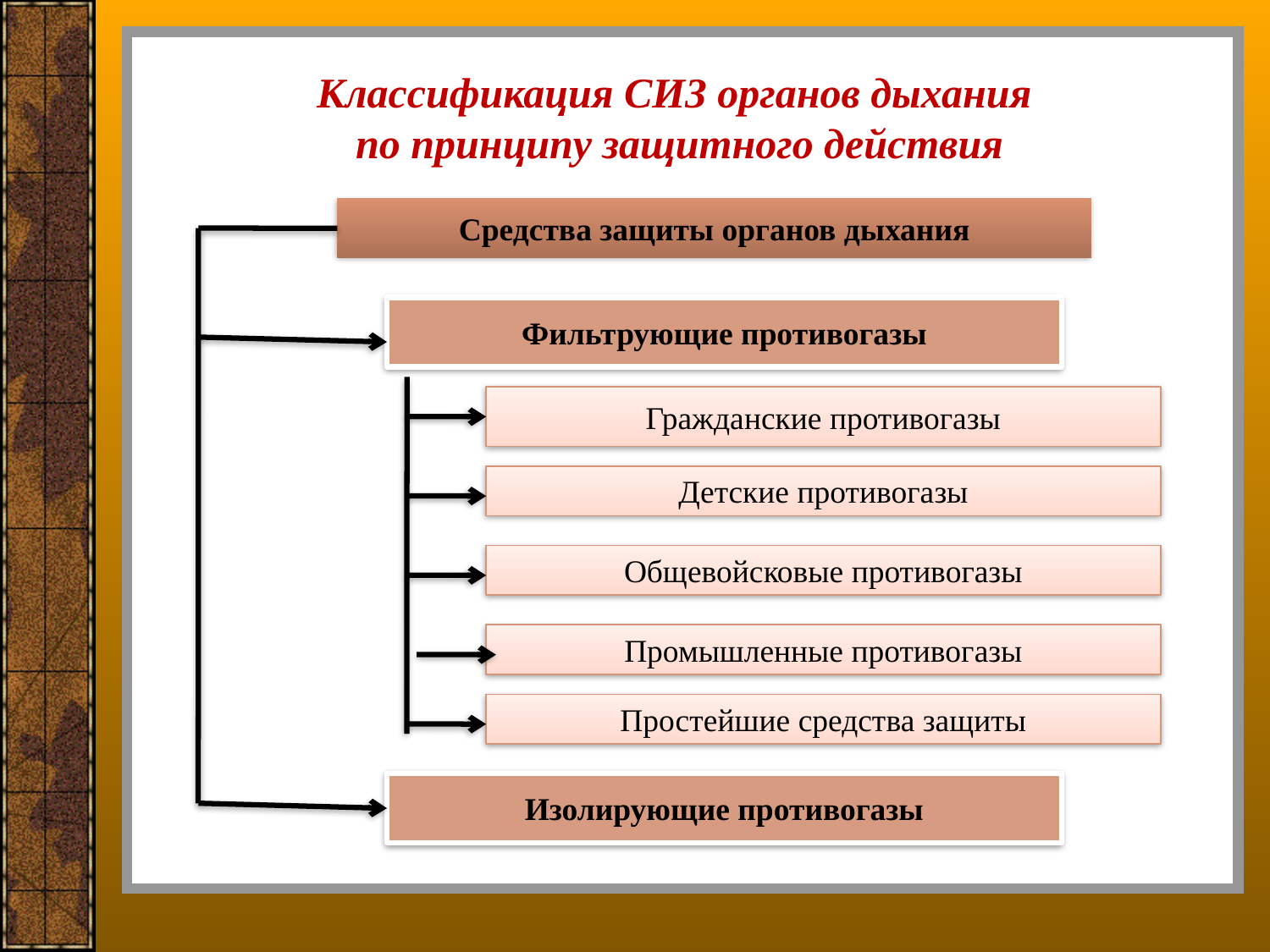

Классификация СИЗ органов дыхания
по принципу защитного действия
Средства защиты органов дыхания
Фильтрующие противогазы
Гражданские противогазы
Детские противогазы
Общевойсковые противогазы
Промышленные противогазы
Простейшие средства защиты
Изолирующие противогазы